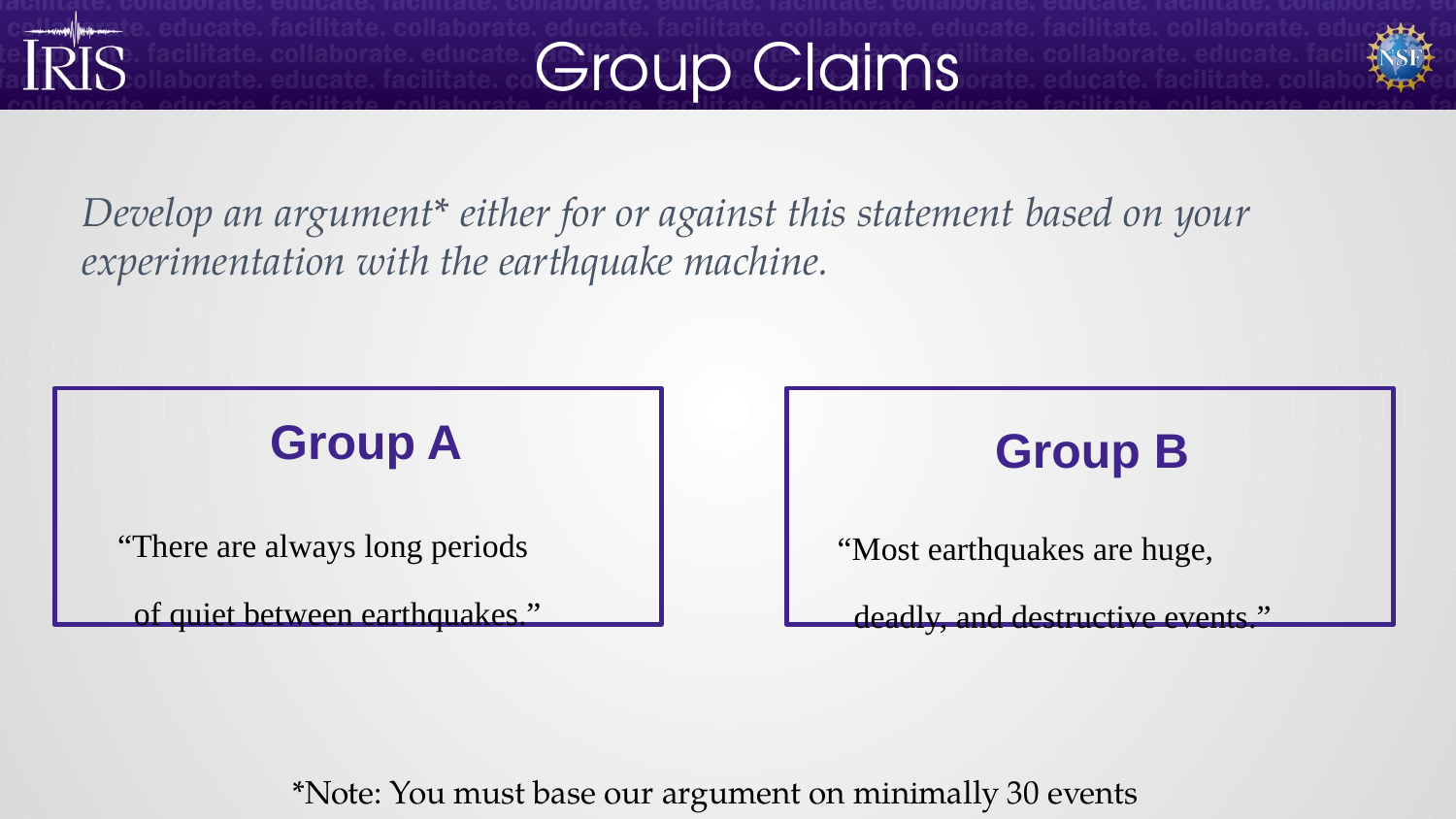

# Group Claims
Develop an argument* either for or against this statement based on your experimentation with the earthquake machine.

Group A

“There are always long periods
  of quiet between earthquakes.”
Group B

“Most earthquakes are huge,
  deadly, and destructive events.”
*Note: You must base our argument on minimally 30 events